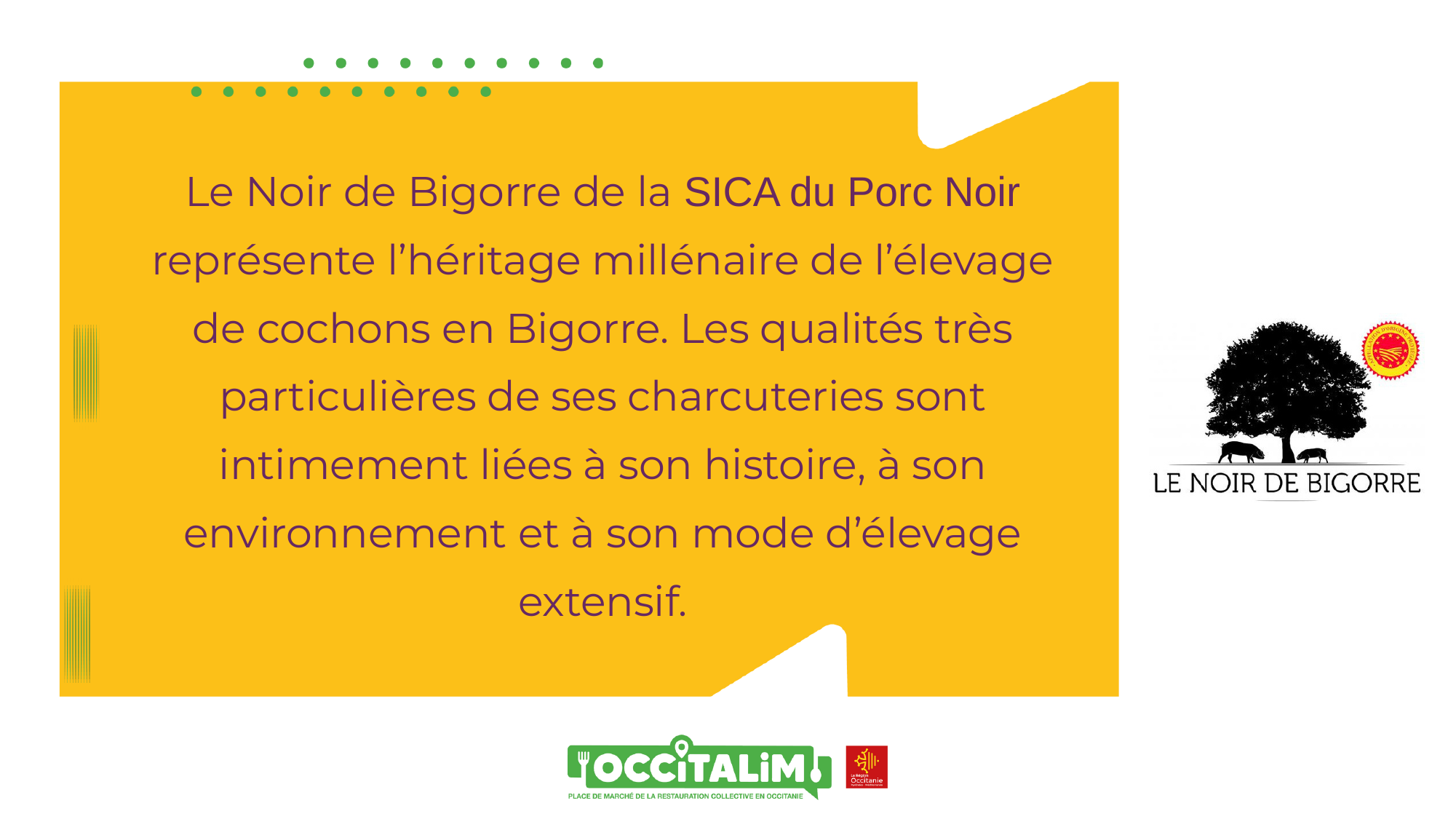

Le Noir de Bigorre de la SICA du Porc Noir représente l’héritage millénaire de l’élevage de cochons en Bigorre. Les qualités très particulières de ses charcuteries sont intimement liées à son histoire, à son environnement et à son mode d’élevage extensif.